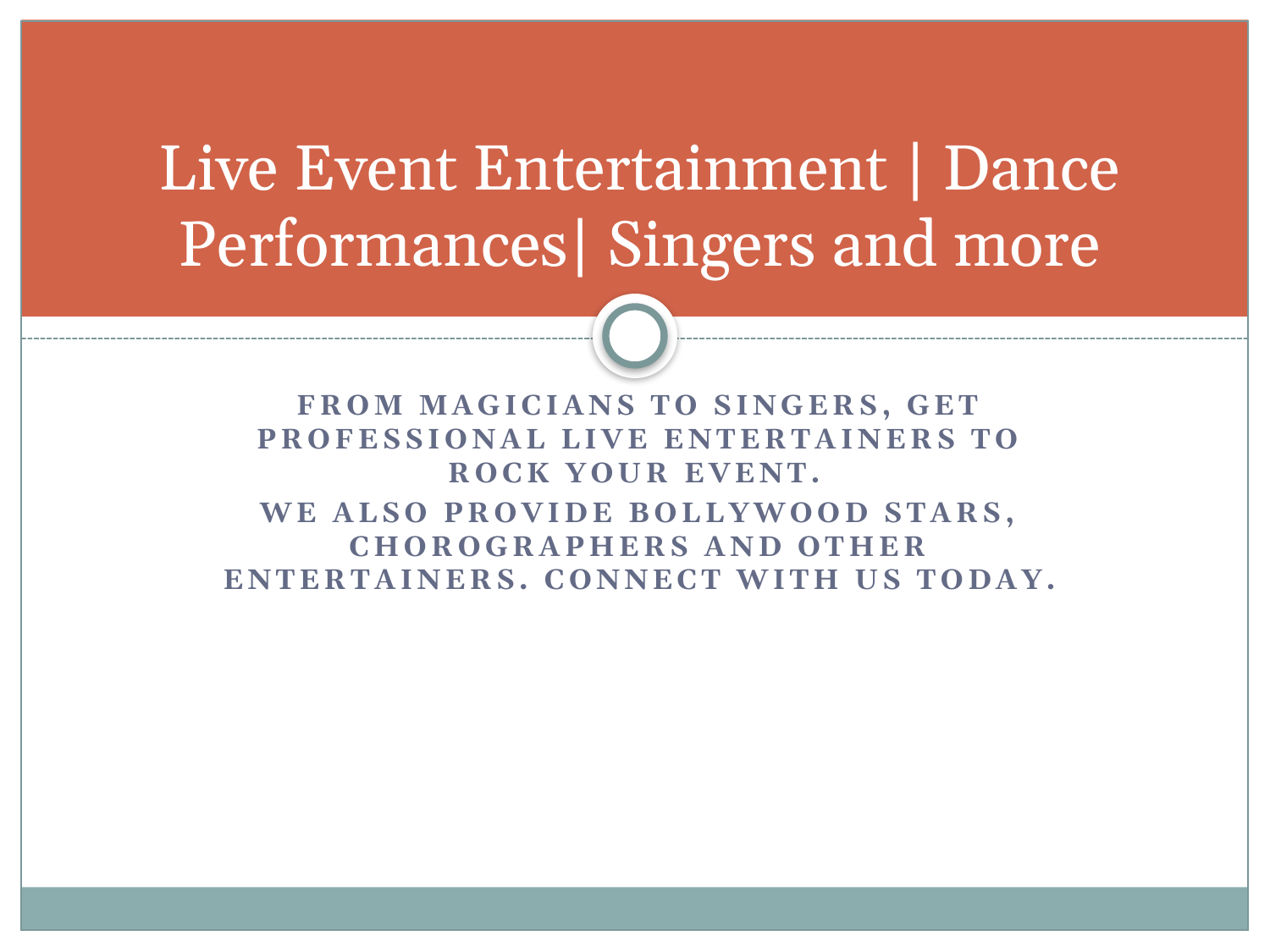

# Live Event Entertainment | Dance Performances| Singers and more
From Magicians to Singers, Get Professional Live Entertainers to Rock Your Event.
We Also Provide Bollywood Stars, Chorographers and Other Entertainers. Connect With Us Today.